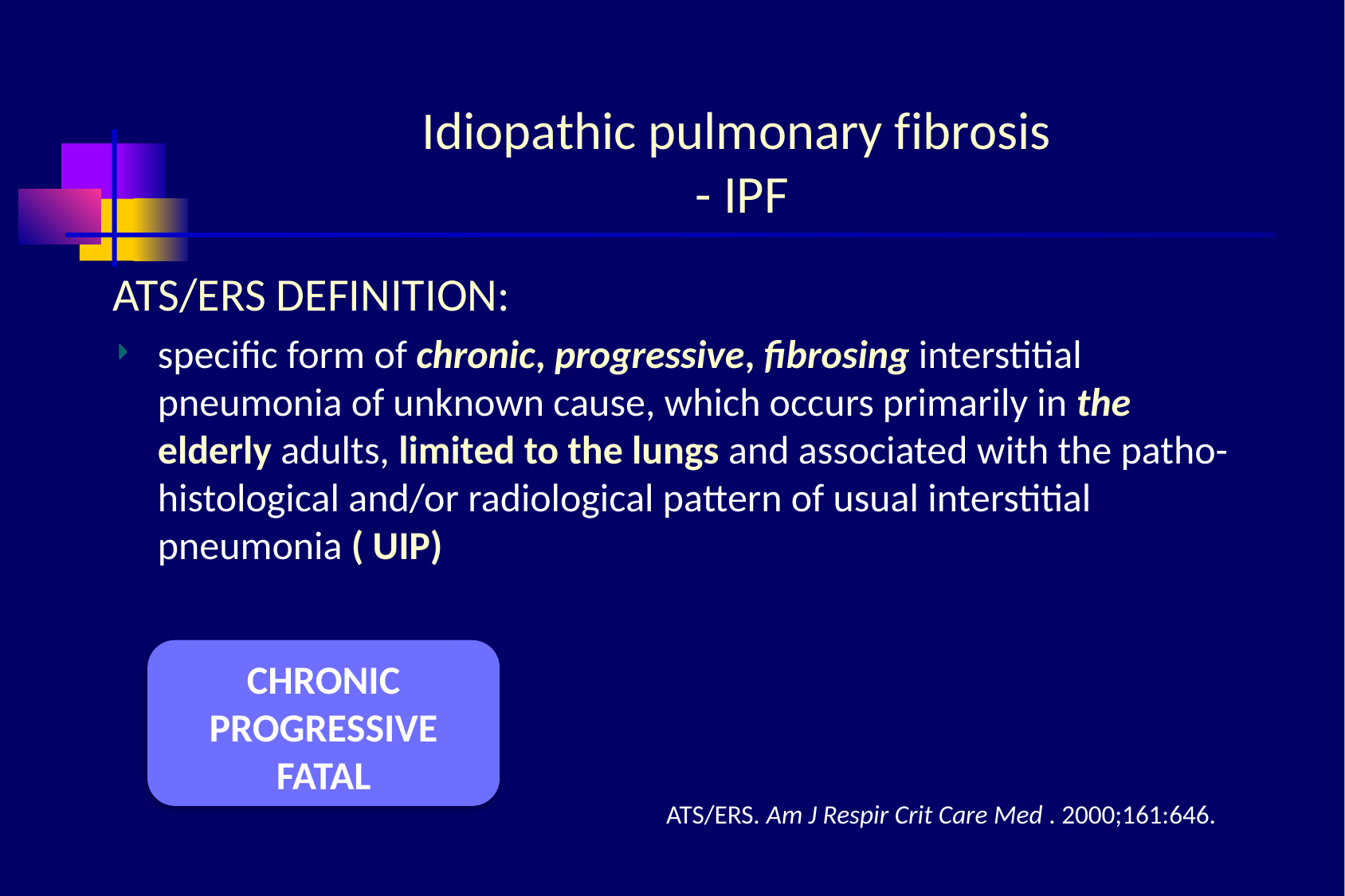

# Idiopathic pulmonary fibrosis - IPF
ATS/ERS DEFINITION:
specific form of chronic, progressive, fibrosing interstitial pneumonia of unknown cause, which occurs primarily in the elderly adults, limited to the lungs and associated with the patho-histological and/or radiological pattern of usual interstitial pneumonia ( UIP)

CHRONIC
PROGRESSIVE
FATAL
ATS/ERS. Am J Respir Crit Care Med . 2000;161:646.